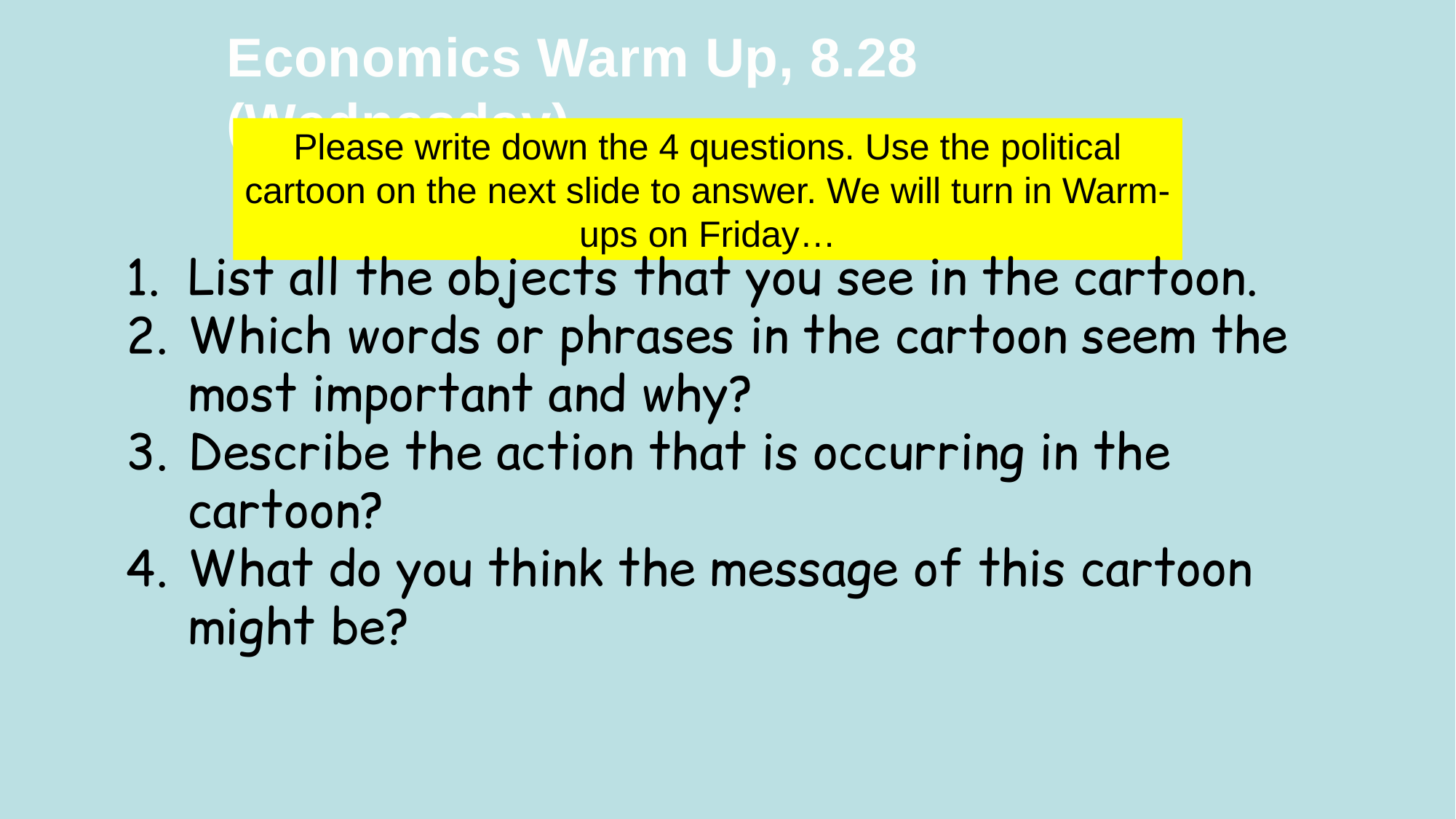

Economics Warm Up, 8.28 (Wednesday)
Please write down the 4 questions. Use the political cartoon on the next slide to answer. We will turn in Warm-ups on Friday…
List all the objects that you see in the cartoon.
Which words or phrases in the cartoon seem the most important and why?
Describe the action that is occurring in the cartoon?
What do you think the message of this cartoon might be?